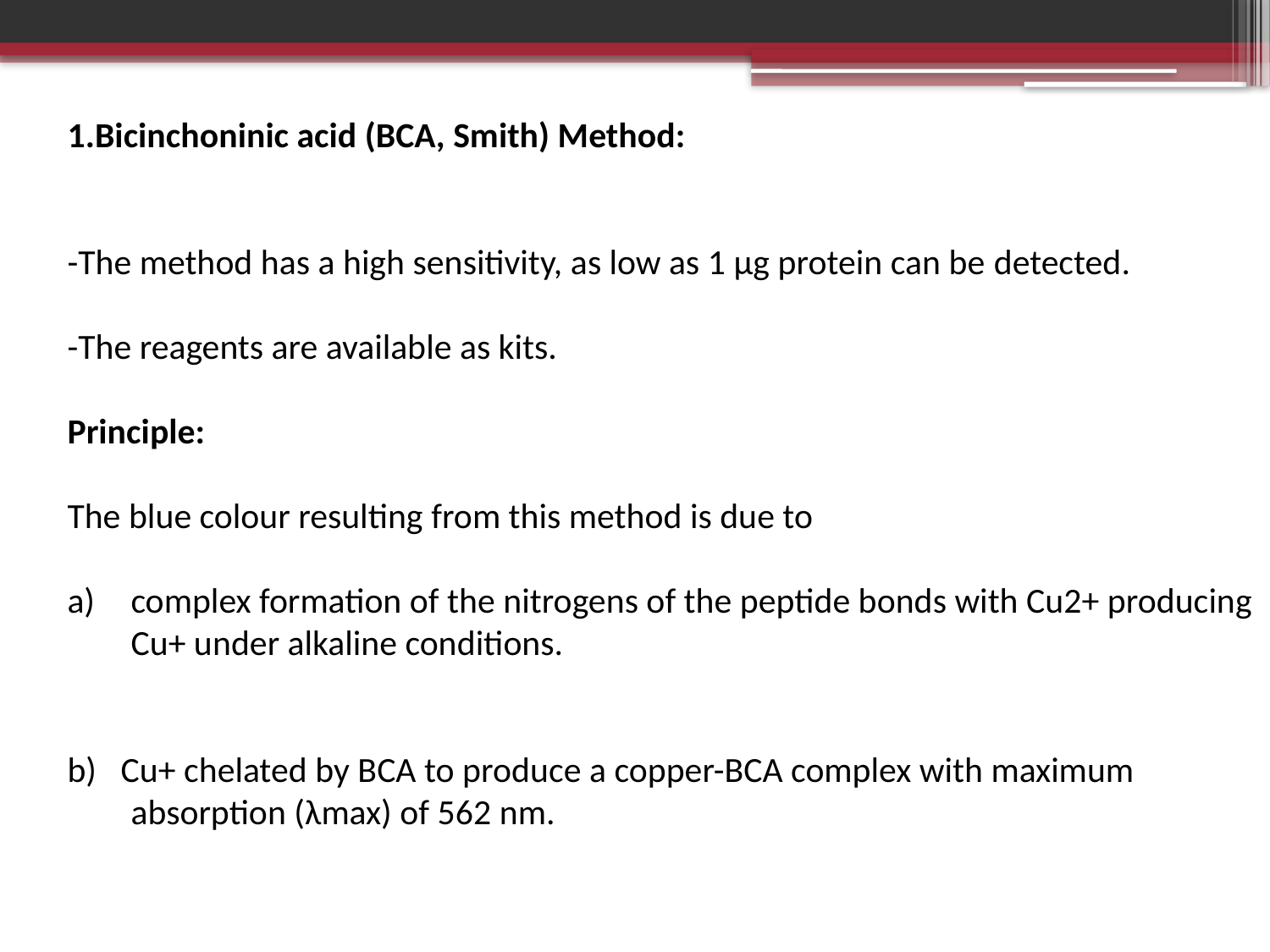

1.Bicinchoninic acid (BCA, Smith) Method:

-The method has a high sensitivity, as low as 1 μg protein can be detected.

-The reagents are available as kits.

Principle:

The blue colour resulting from this method is due to

complex formation of the nitrogens of the peptide bonds with Cu2+ producing Cu+ under alkaline conditions.

b)   Cu+ chelated by BCA to produce a copper-BCA complex with maximum absorption (λmax) of 562 nm.